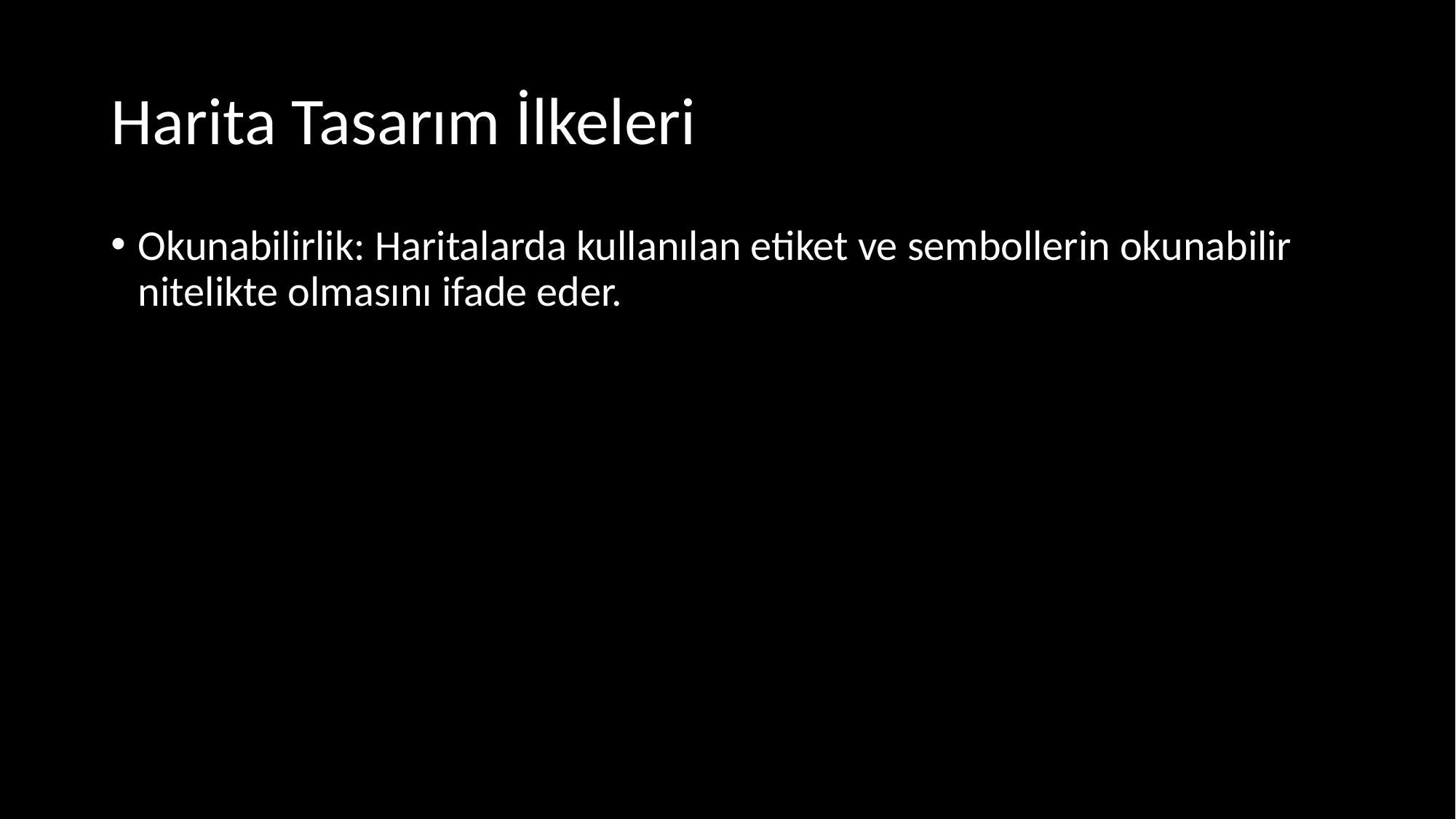

# Harita Tasarım İlkeleri
Okunabilirlik: Haritalarda kullanılan etiket ve sembollerin okunabilir nitelikte olmasını ifade eder.